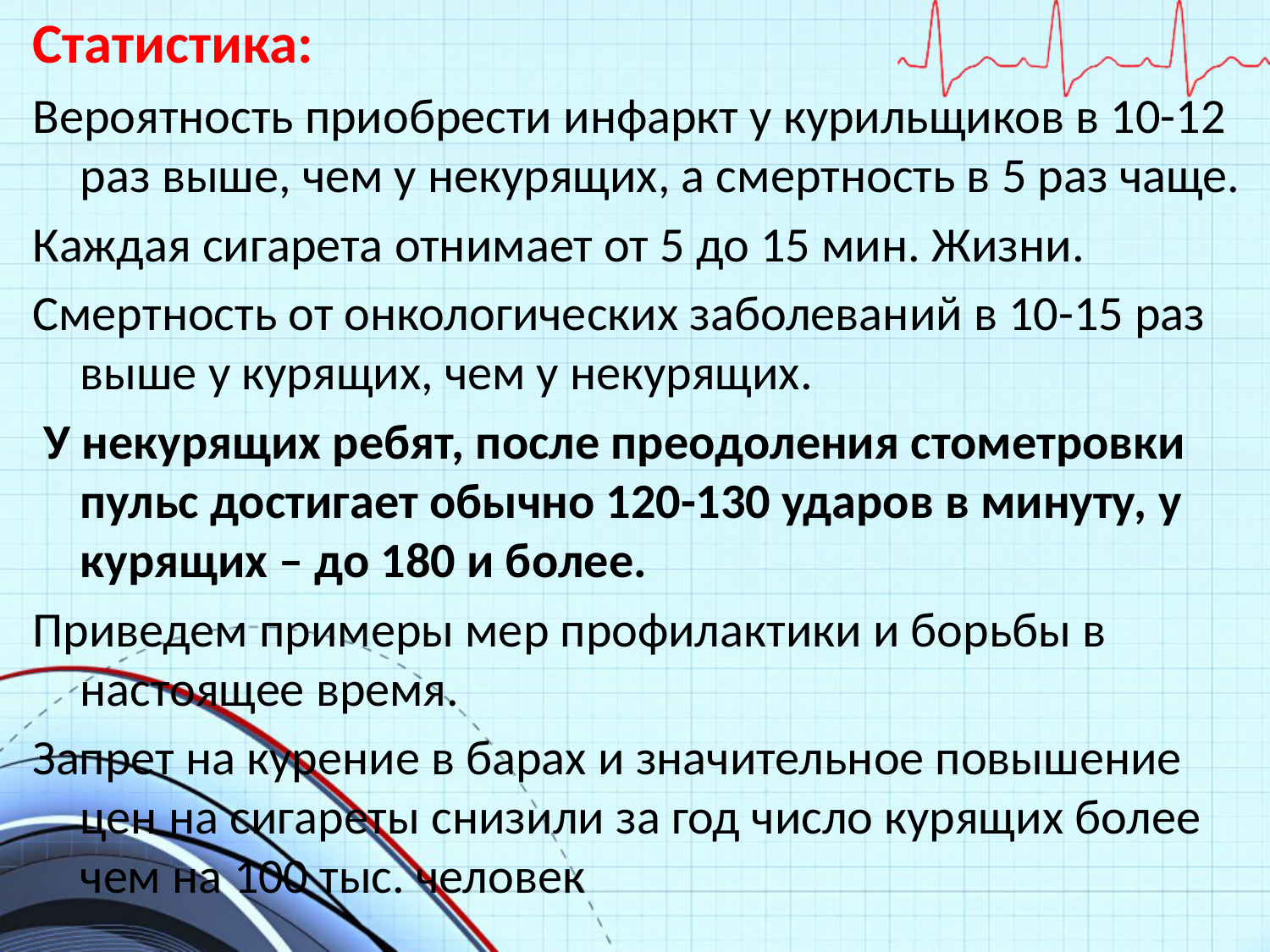

Статистика:
Вероятность приобрести инфаркт у курильщиков в 10-12 раз выше, чем у некурящих, а смертность в 5 раз чаще.
Каждая сигарета отнимает от 5 до 15 мин. Жизни.
Смертность от онкологических заболеваний в 10-15 раз выше у курящих, чем у некурящих.
 У некурящих ребят, после преодоления стометровки пульс достигает обычно 120-130 ударов в минуту, у курящих – до 180 и более.
Приведем примеры мер профилактики и борьбы в настоящее время.
Запрет на курение в барах и значительное повышение цен на сигареты снизили за год число курящих более чем на 100 тыс. человек
#